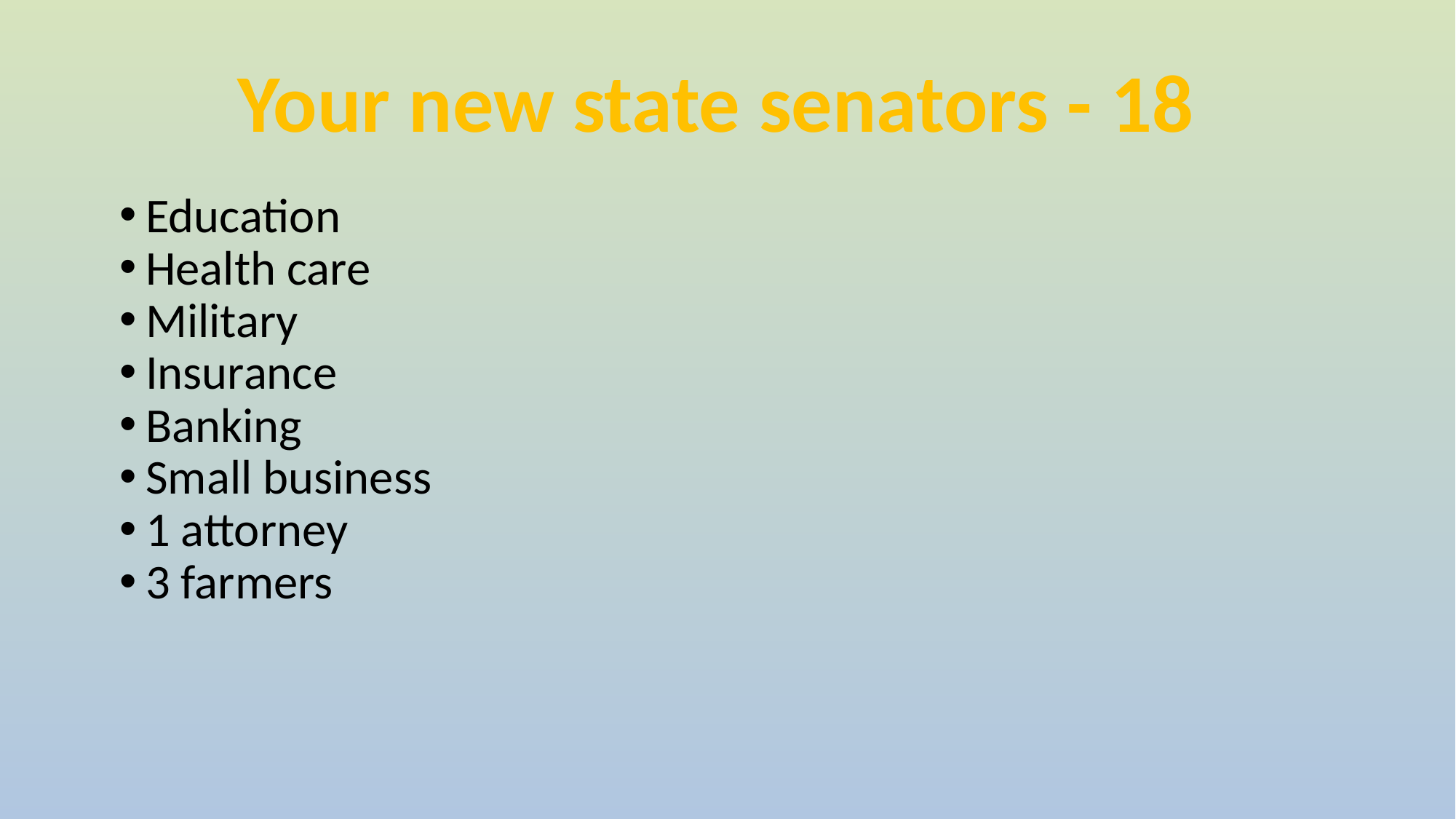

Your new state senators - 18
Education
Health care
Military
Insurance
Banking
Small business
1 attorney
3 farmers